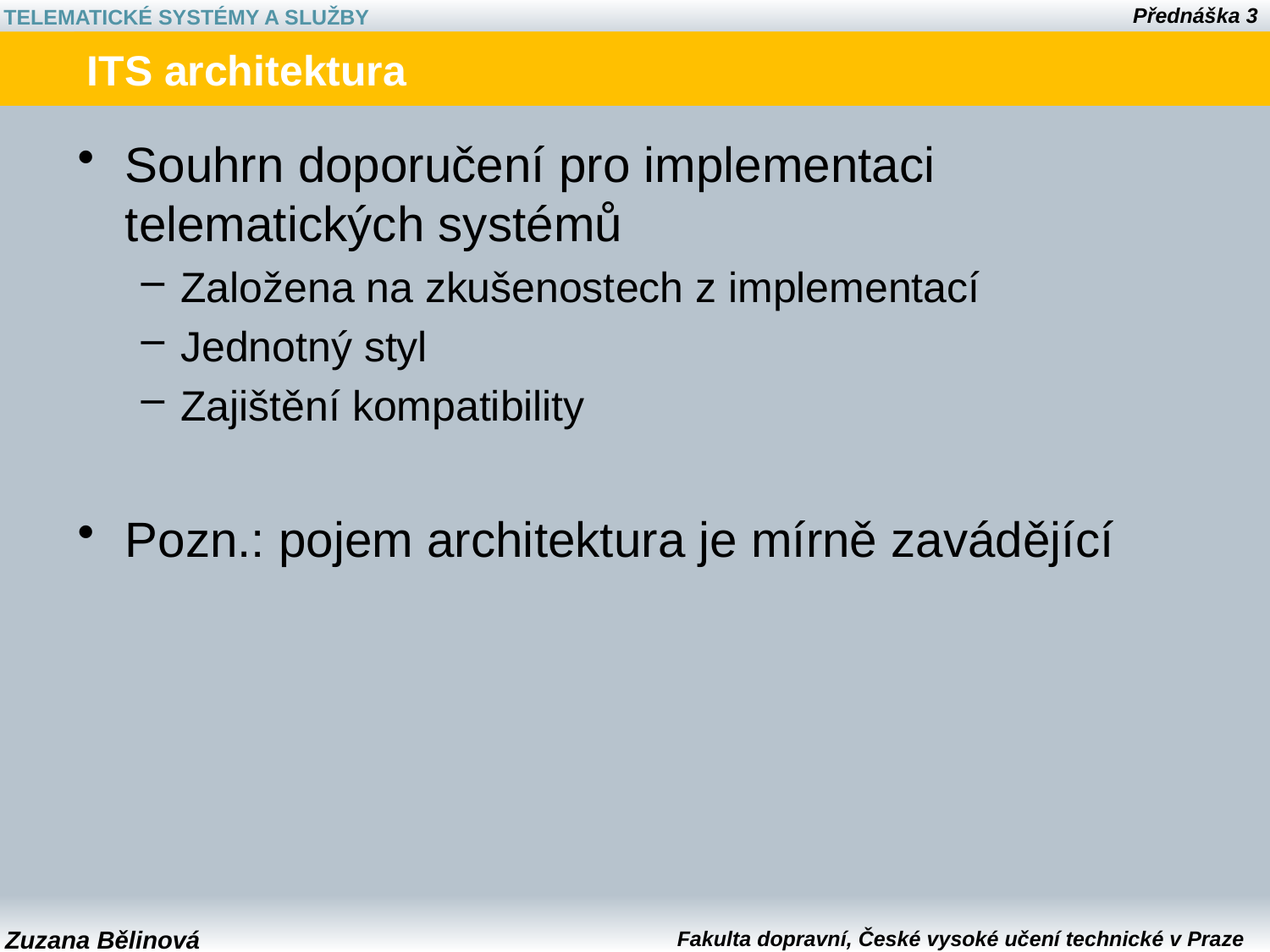

# ITS architektura
Souhrn doporučení pro implementaci telematických systémů
Založena na zkušenostech z implementací
Jednotný styl
Zajištění kompatibility

Pozn.: pojem architektura je mírně zavádějící